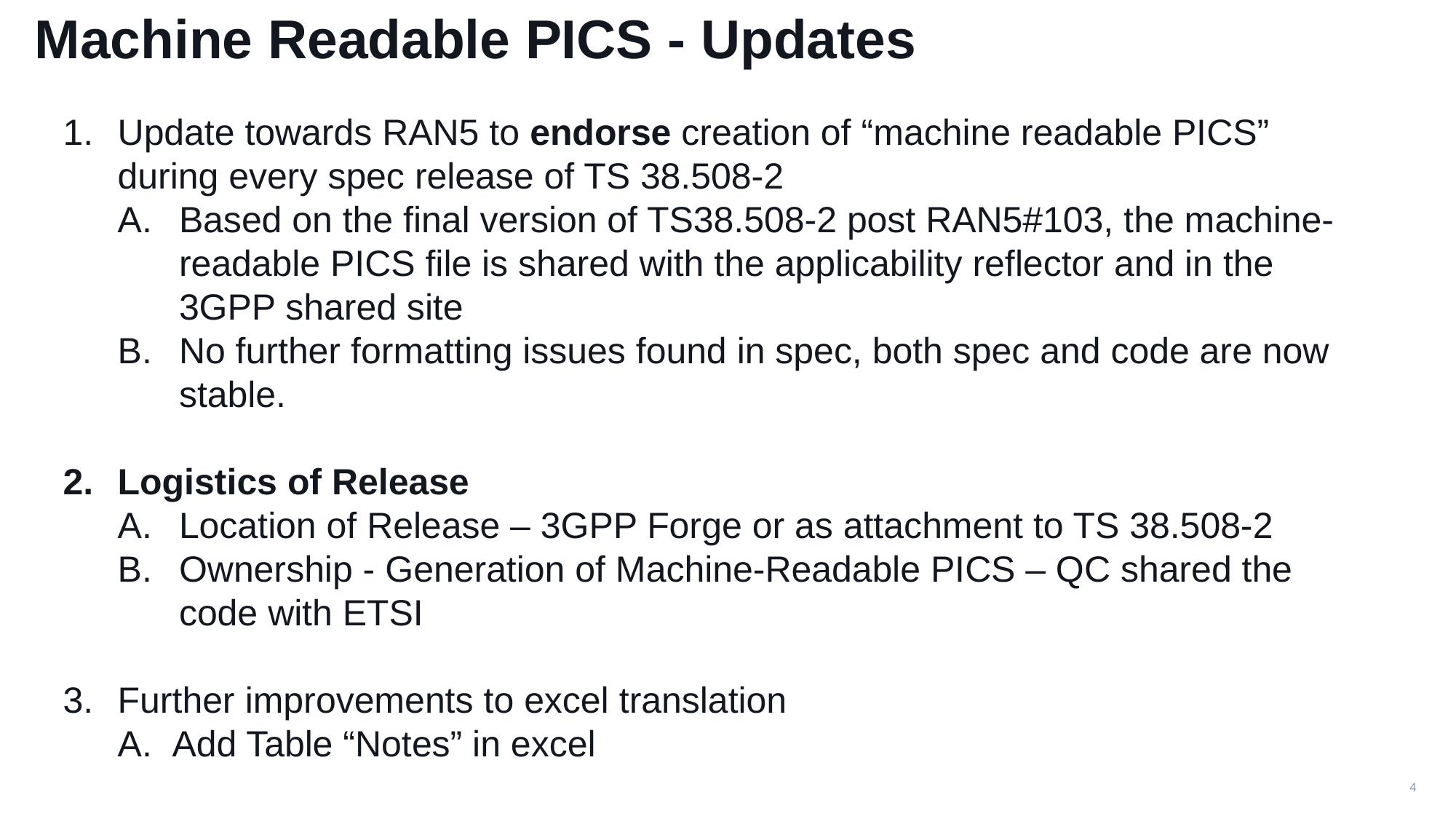

Machine Readable PICS - Updates
Update towards RAN5 to endorse creation of “machine readable PICS” during every spec release of TS 38.508-2
Based on the final version of TS38.508-2 post RAN5#103, the machine-readable PICS file is shared with the applicability reflector and in the 3GPP shared site
No further formatting issues found in spec, both spec and code are now stable.

Logistics of Release
Location of Release – 3GPP Forge or as attachment to TS 38.508-2
Ownership - Generation of Machine-Readable PICS – QC shared the code with ETSI

Further improvements to excel translation
Add Table “Notes” in excel